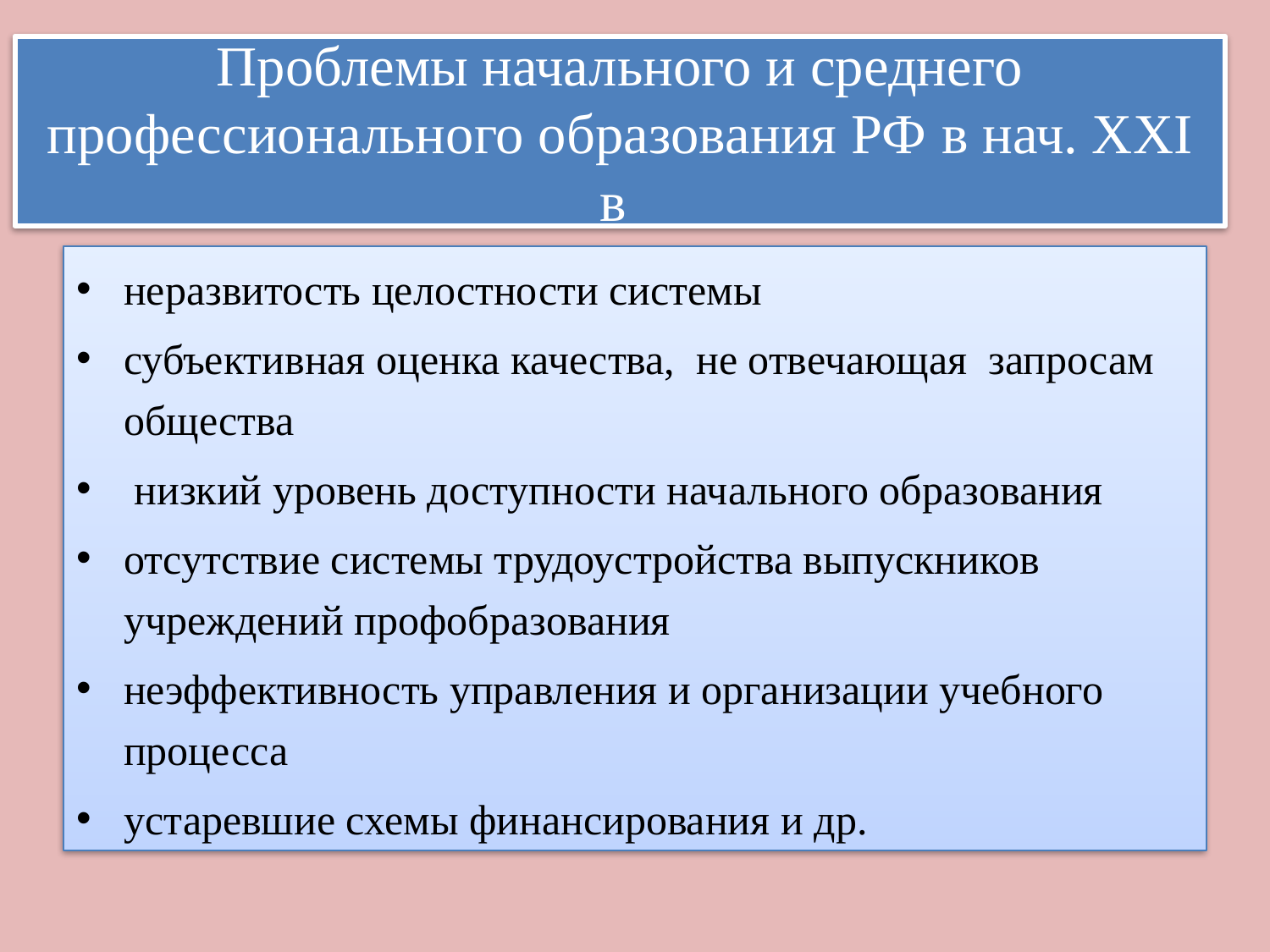

# Проблемы начального и среднего профессионального образования РФ в нач. ХХI в
неразвитость целостности системы
субъективная оценка качества,  не отвечающая  запросам общества
 низкий уровень доступности начального образования
отсутствие системы трудоустройства выпускников учреждений профобразования
неэффективность управления и организации учебного процесса
устаревшие схемы финансирования и др.